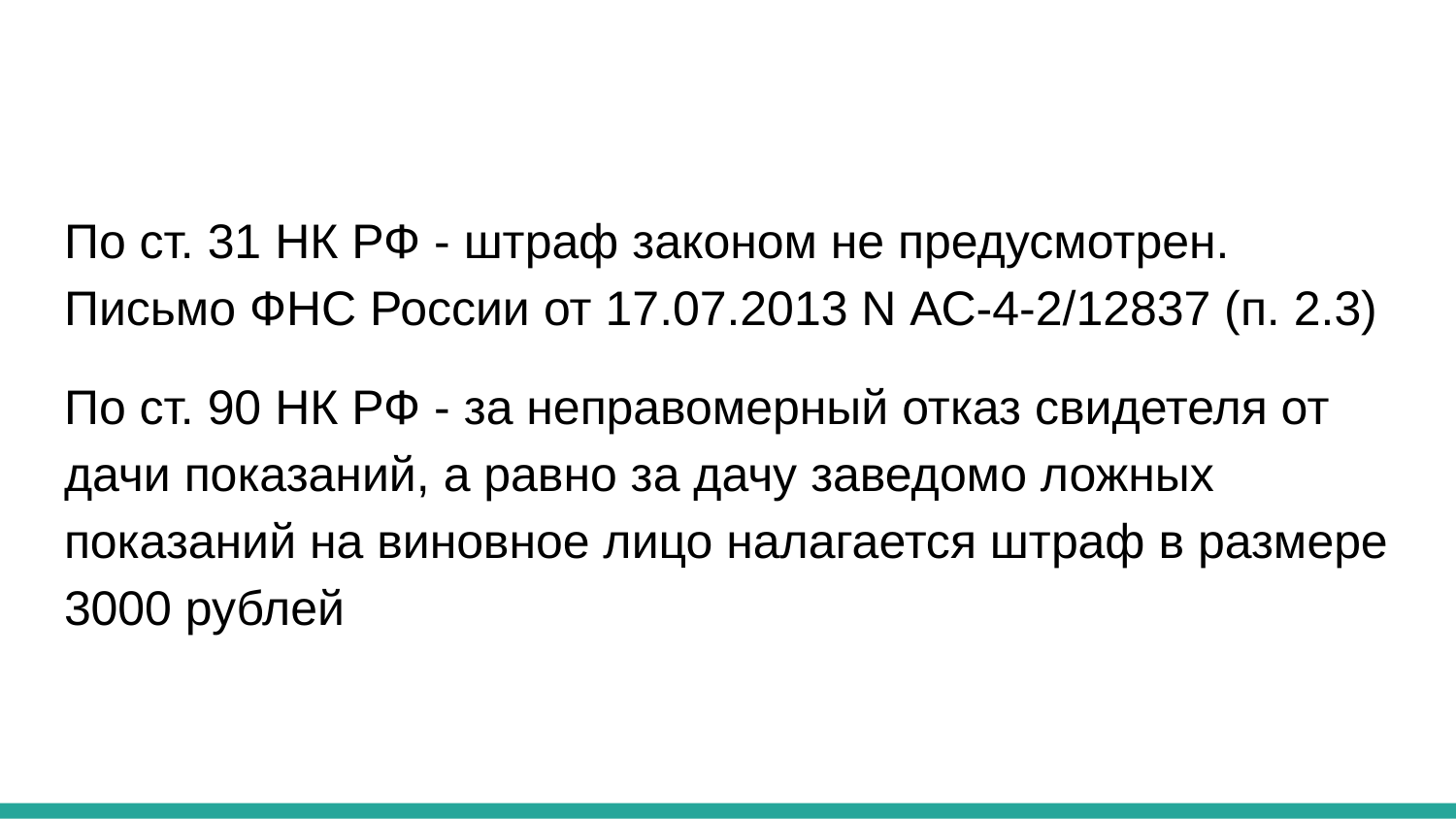

По ст. 31 НК РФ - штраф законом не предусмотрен. Письмо ФНС России от 17.07.2013 N АС-4-2/12837 (п. 2.3)
По ст. 90 НК РФ - за неправомерный отказ свидетеля от дачи показаний, а равно за дачу заведомо ложных показаний на виновное лицо налагается штраф в размере 3000 рублей